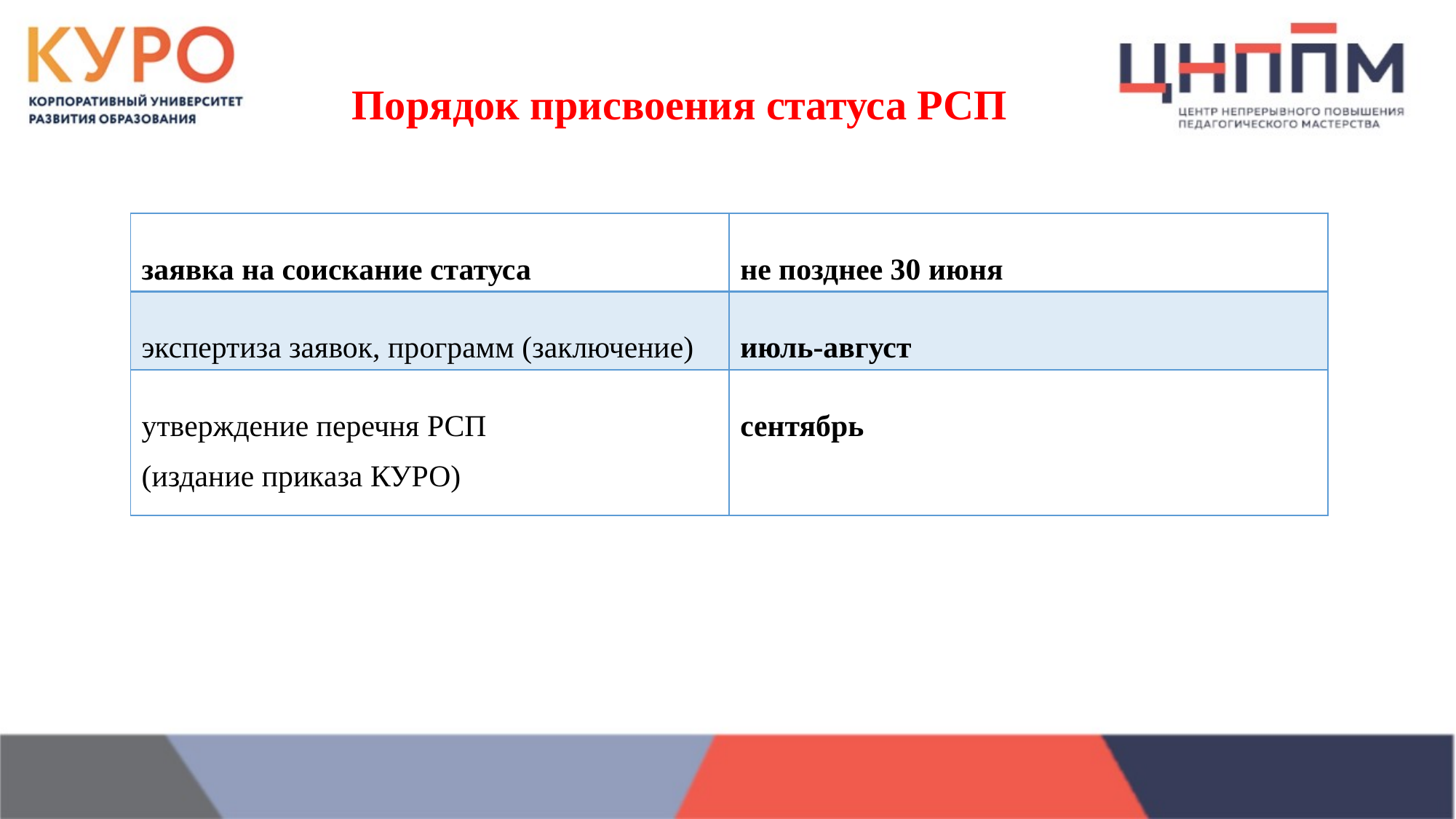

# Порядок присвоения статуса РСП

| заявка на соискание статуса | не позднее 30 июня |
| --- | --- |
| экспертиза заявок, программ (заключение) | июль-август |
| утверждение перечня РСП (издание приказа КУРО) | сентябрь |